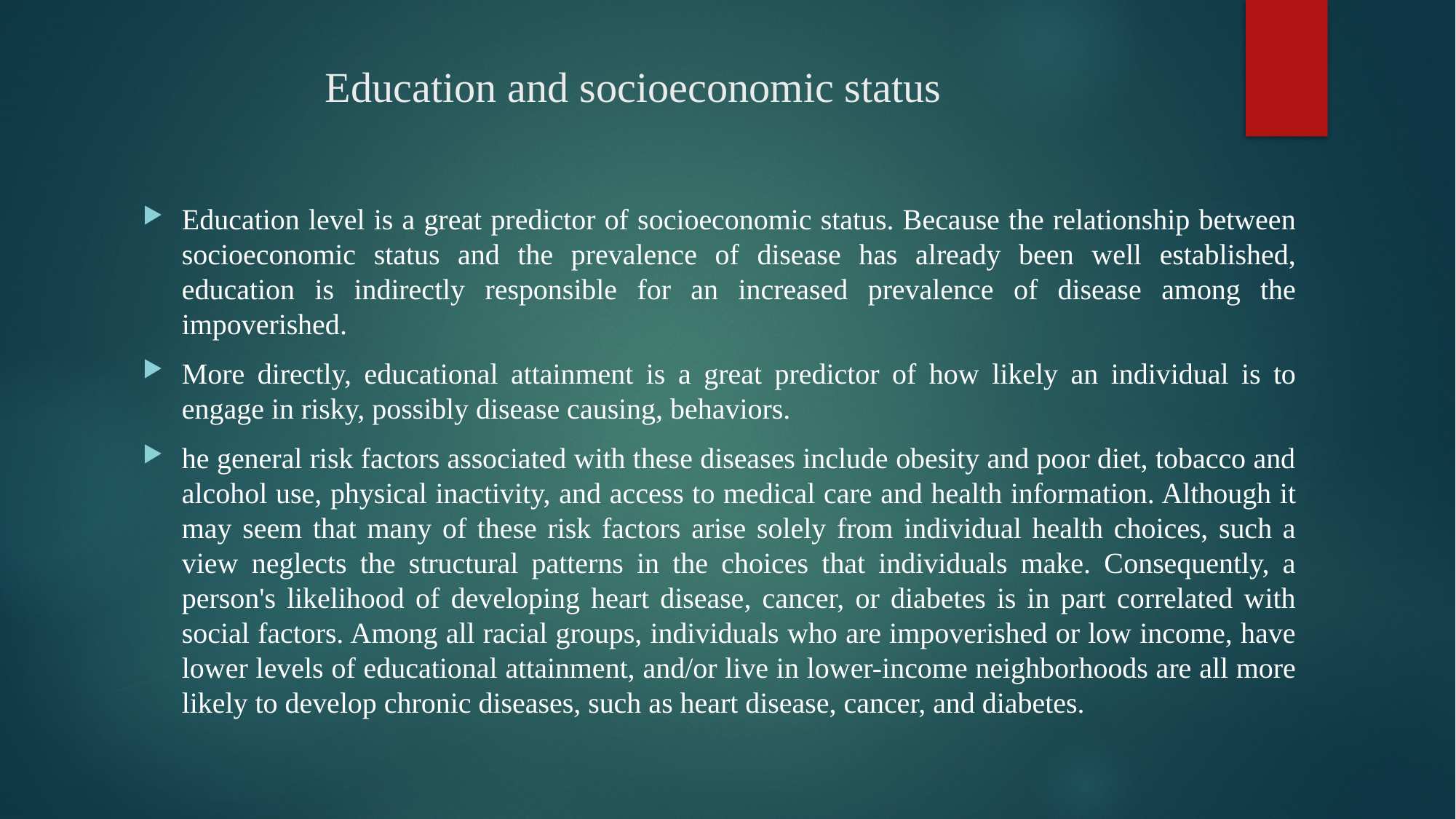

# Education and socioeconomic status
Education level is a great predictor of socioeconomic status. Because the relationship between socioeconomic status and the prevalence of disease has already been well established, education is indirectly responsible for an increased prevalence of disease among the impoverished.
More directly, educational attainment is a great predictor of how likely an individual is to engage in risky, possibly disease causing, behaviors.
he general risk factors associated with these diseases include obesity and poor diet, tobacco and alcohol use, physical inactivity, and access to medical care and health information. Although it may seem that many of these risk factors arise solely from individual health choices, such a view neglects the structural patterns in the choices that individuals make. Consequently, a person's likelihood of developing heart disease, cancer, or diabetes is in part correlated with social factors. Among all racial groups, individuals who are impoverished or low income, have lower levels of educational attainment, and/or live in lower-income neighborhoods are all more likely to develop chronic diseases, such as heart disease, cancer, and diabetes.